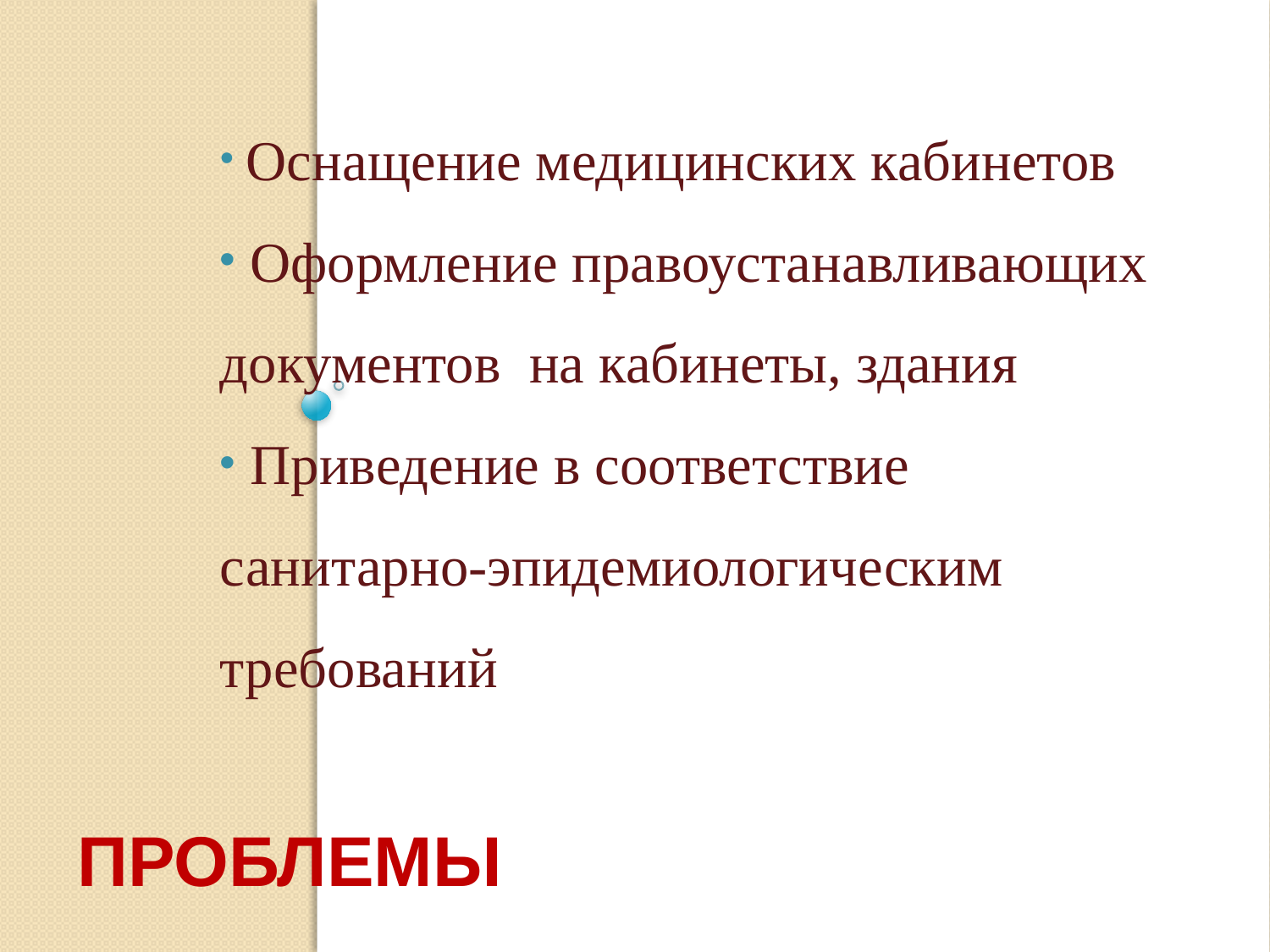

Оснащение медицинских кабинетов
 Оформление правоустанавливающих документов  на кабинеты, здания
 Приведение в соответствие санитарно-эпидемиологическим требований

# проблемы